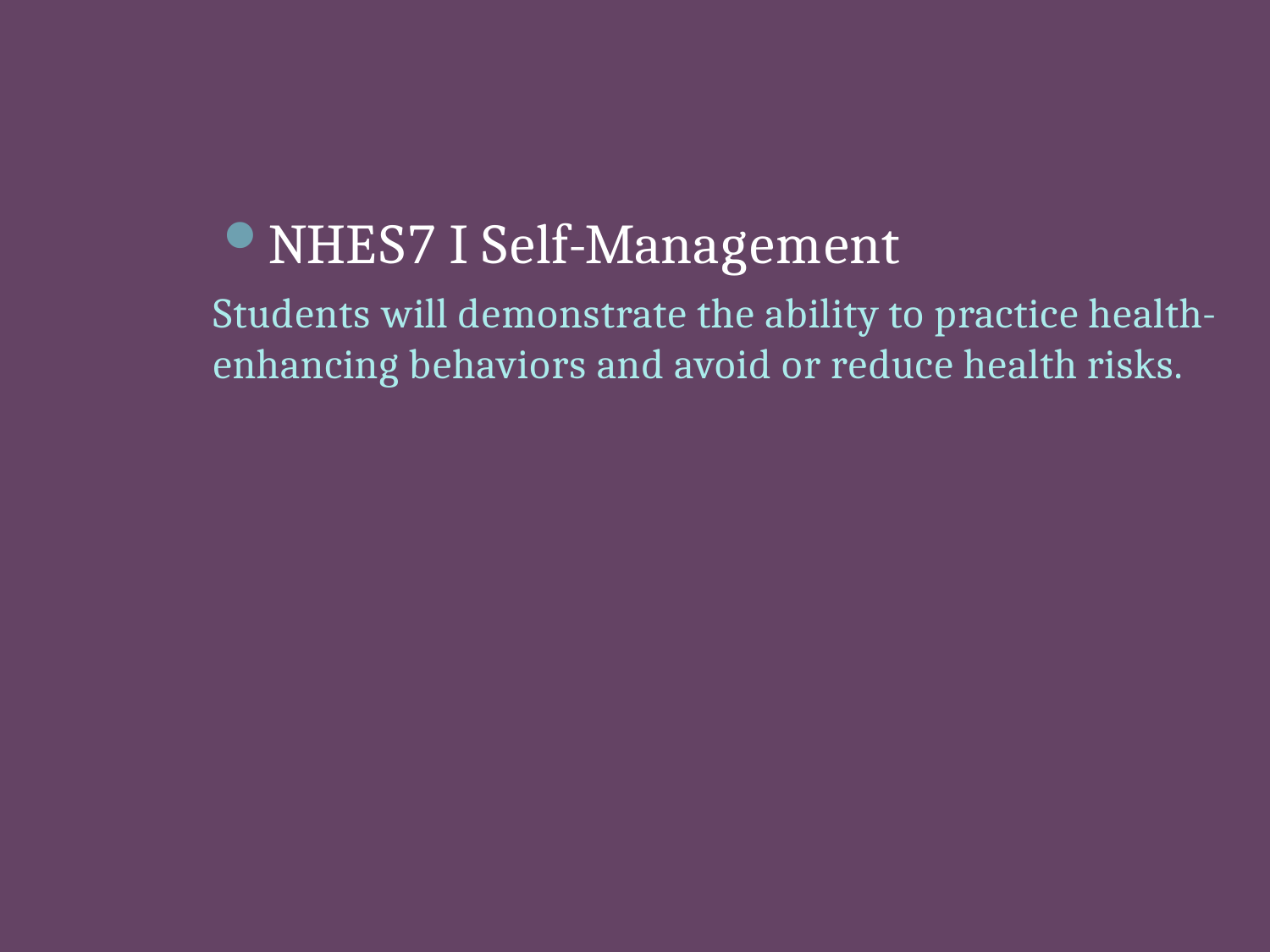

#
NHES7 I Self-Management
Students will demonstrate the ability to practice health-enhancing behaviors and avoid or reduce health risks.